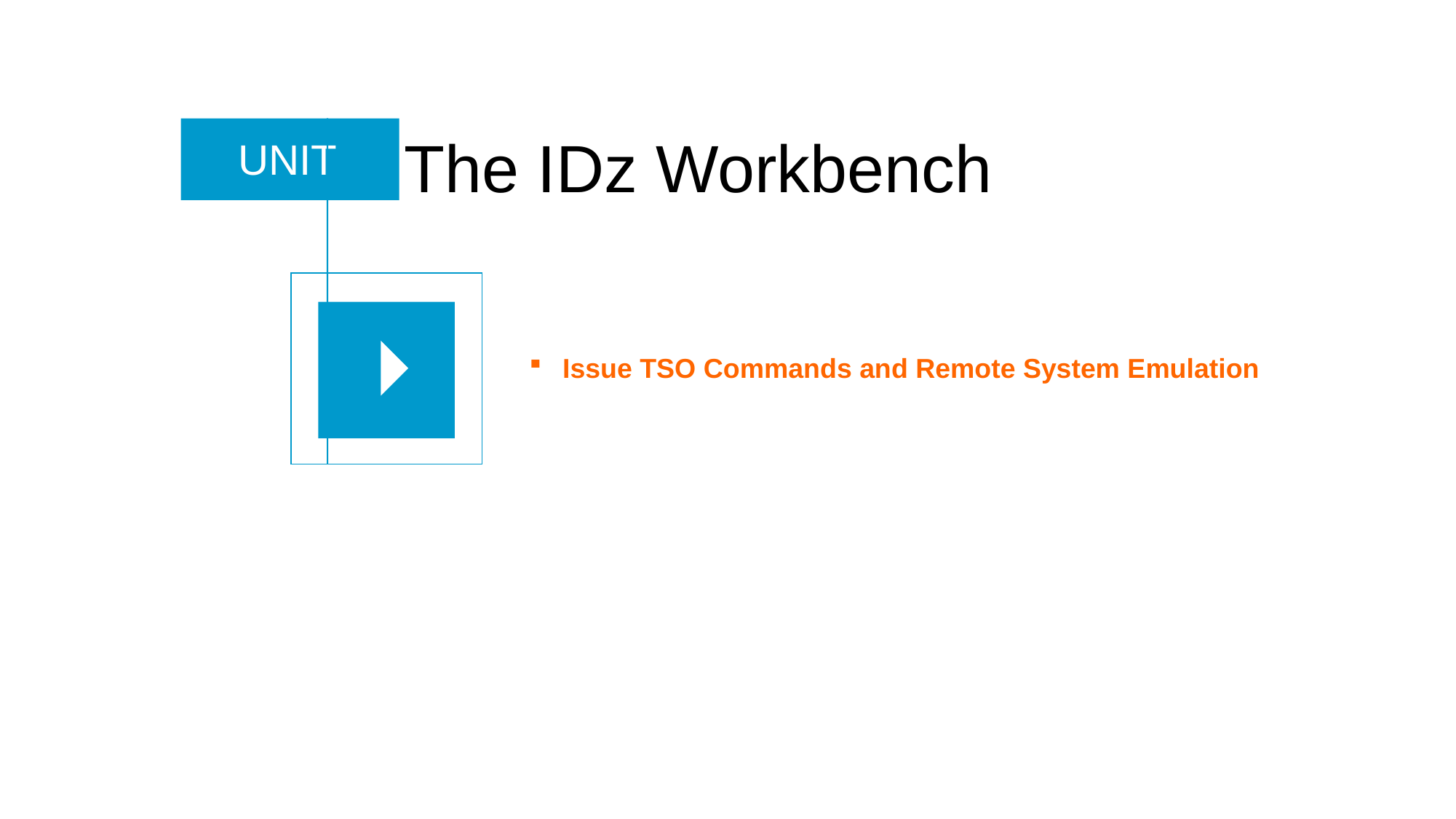

UNIT
# The IDz Workbench

Topics:

 Issue TSO Commands and Remote System Emulation